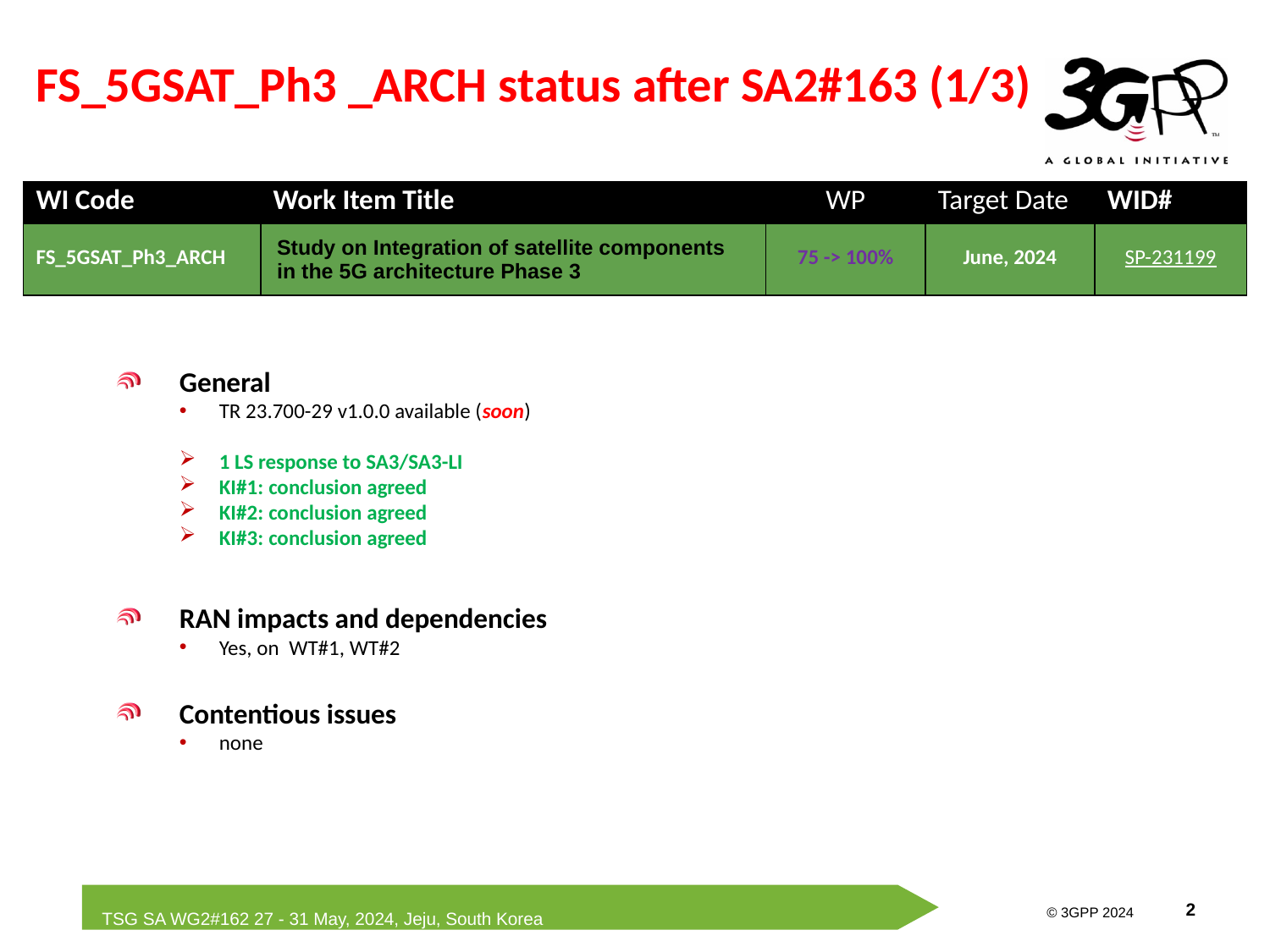

FS_5GSAT_Ph3 _ARCH status after SA2#163 (1/3)
| WI Code | Work Item Title | WP | Target Date | WID# |
| --- | --- | --- | --- | --- |
| FS\_5GSAT\_Ph3\_ARCH | Study on Integration of satellite components in the 5G architecture Phase 3 | 75 -> 100% | June, 2024 | SP-231199 |
General
TR 23.700-29 v1.0.0 available (soon)

1 LS response to SA3/SA3-LI
KI#1: conclusion agreed
KI#2: conclusion agreed
KI#3: conclusion agreed

RAN impacts and dependencies
Yes, on  WT#1, WT#2

Contentious issues
none